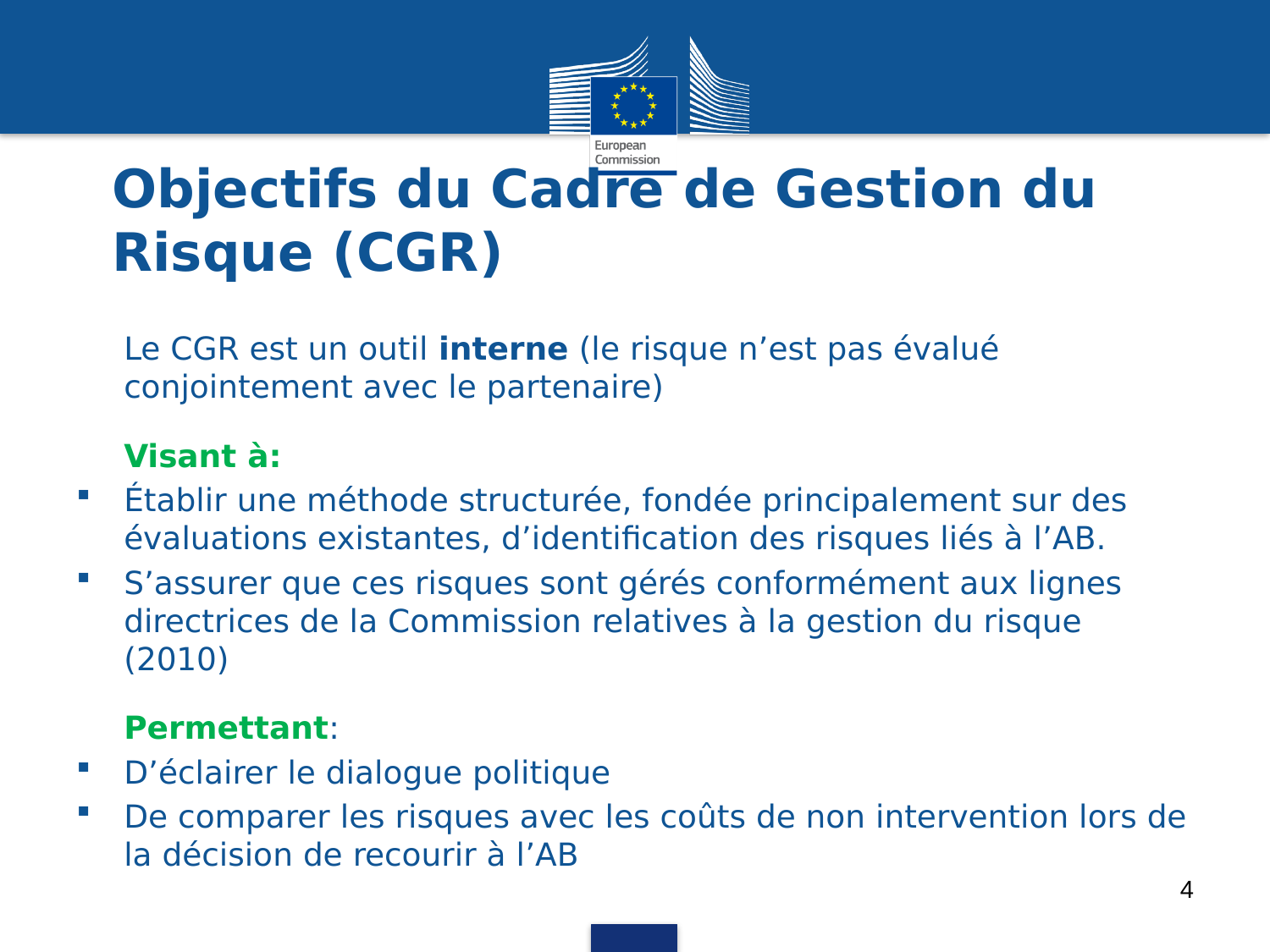

# Objectifs du Cadre de Gestion du Risque (CGR)

	Le CGR est un outil interne (le risque n’est pas évalué conjointement avec le partenaire)

	Visant à:
Établir une méthode structurée, fondée principalement sur des évaluations existantes, d’identification des risques liés à l’AB.
S’assurer que ces risques sont gérés conformément aux lignes directrices de la Commission relatives à la gestion du risque (2010)

	Permettant:
D’éclairer le dialogue politique
De comparer les risques avec les coûts de non intervention lors de la décision de recourir à l’AB

4